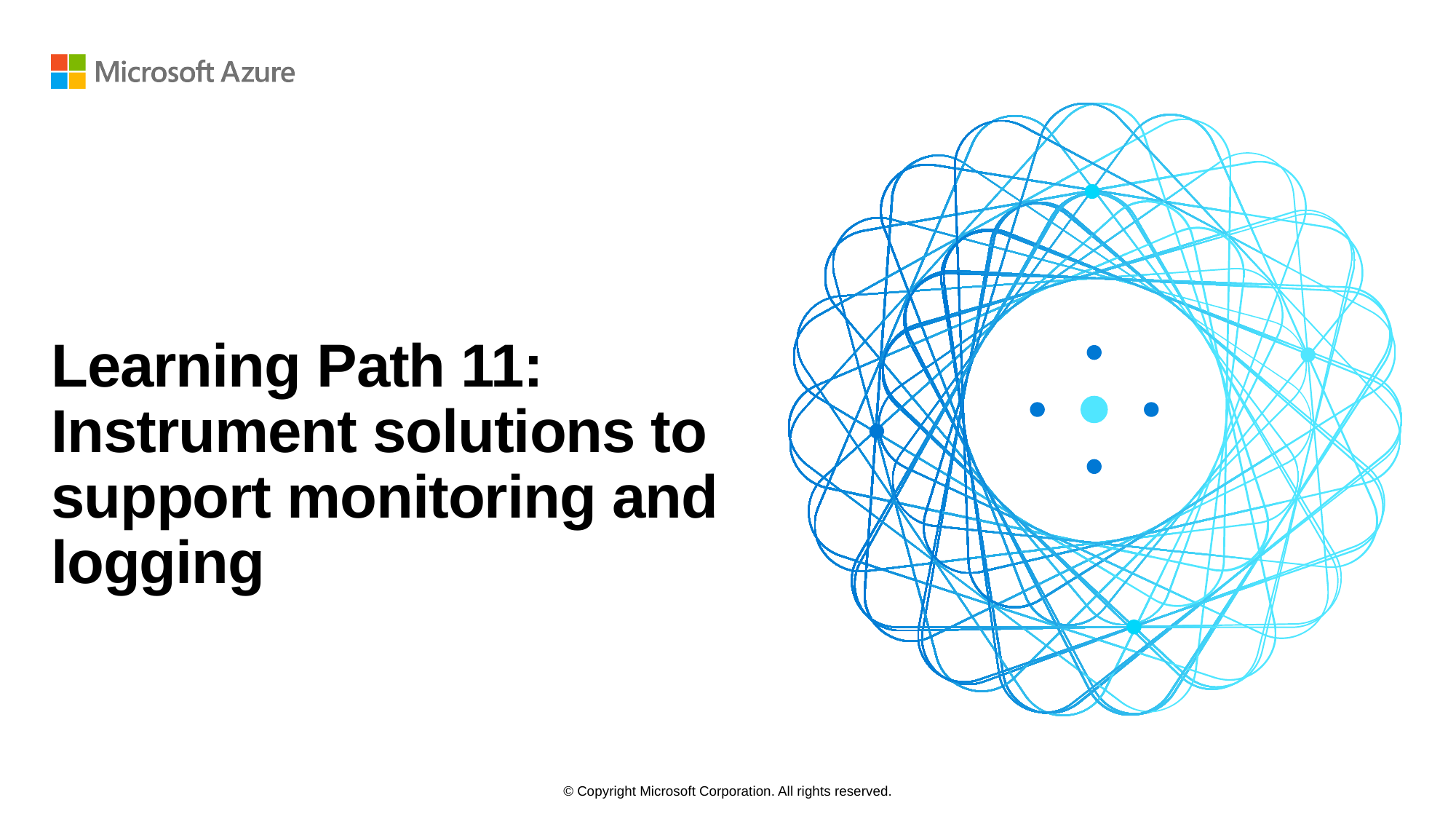

# Learning Path 11: Instrument solutions to support monitoring and logging